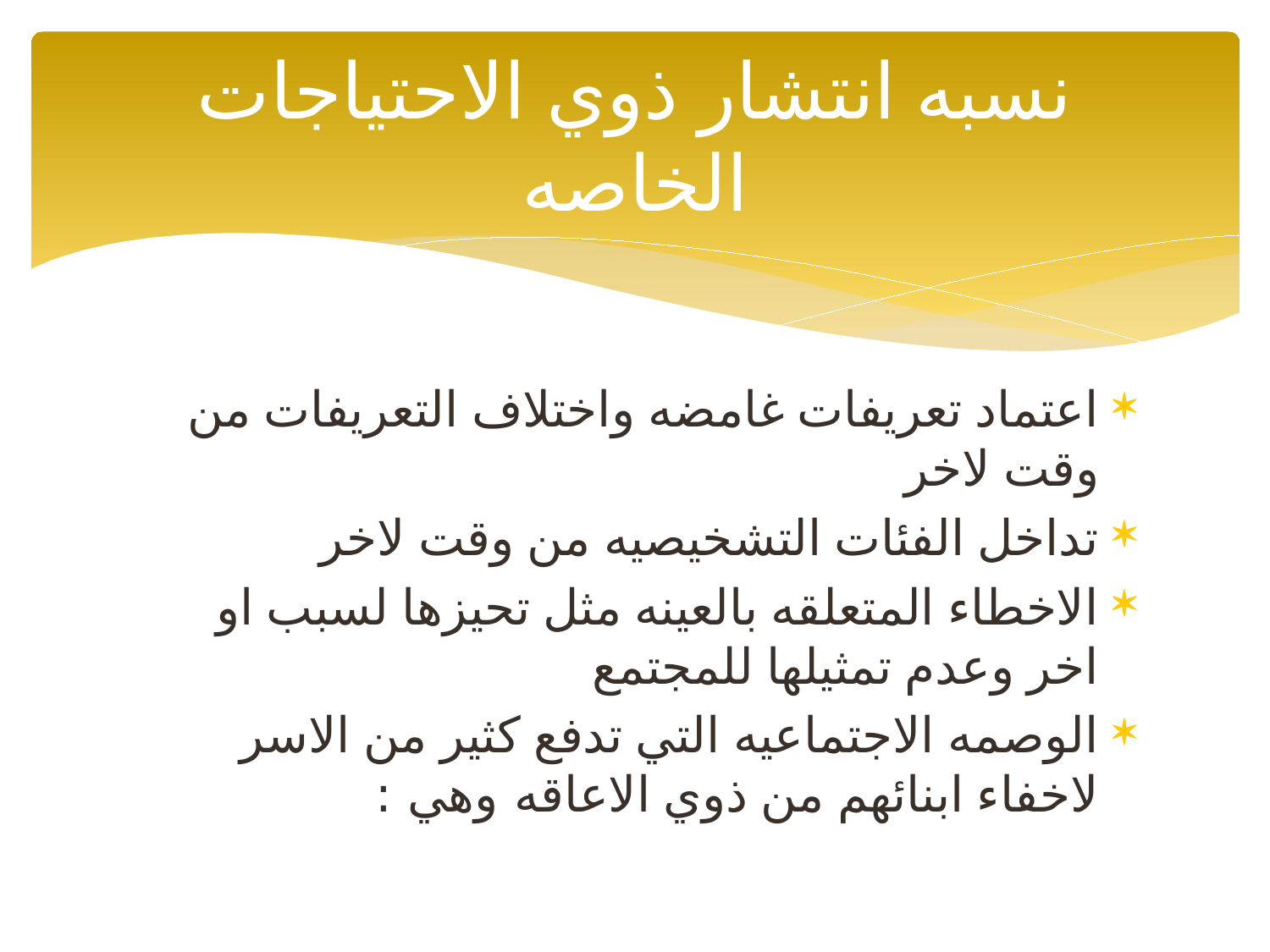

# نسبه انتشار ذوي الاحتياجات الخاصه
اعتماد تعريفات غامضه واختلاف التعريفات من وقت لاخر
تداخل الفئات التشخيصيه من وقت لاخر
الاخطاء المتعلقه بالعينه مثل تحيزها لسبب او اخر وعدم تمثيلها للمجتمع
الوصمه الاجتماعيه التي تدفع كثير من الاسر لاخفاء ابنائهم من ذوي الاعاقه وهي :